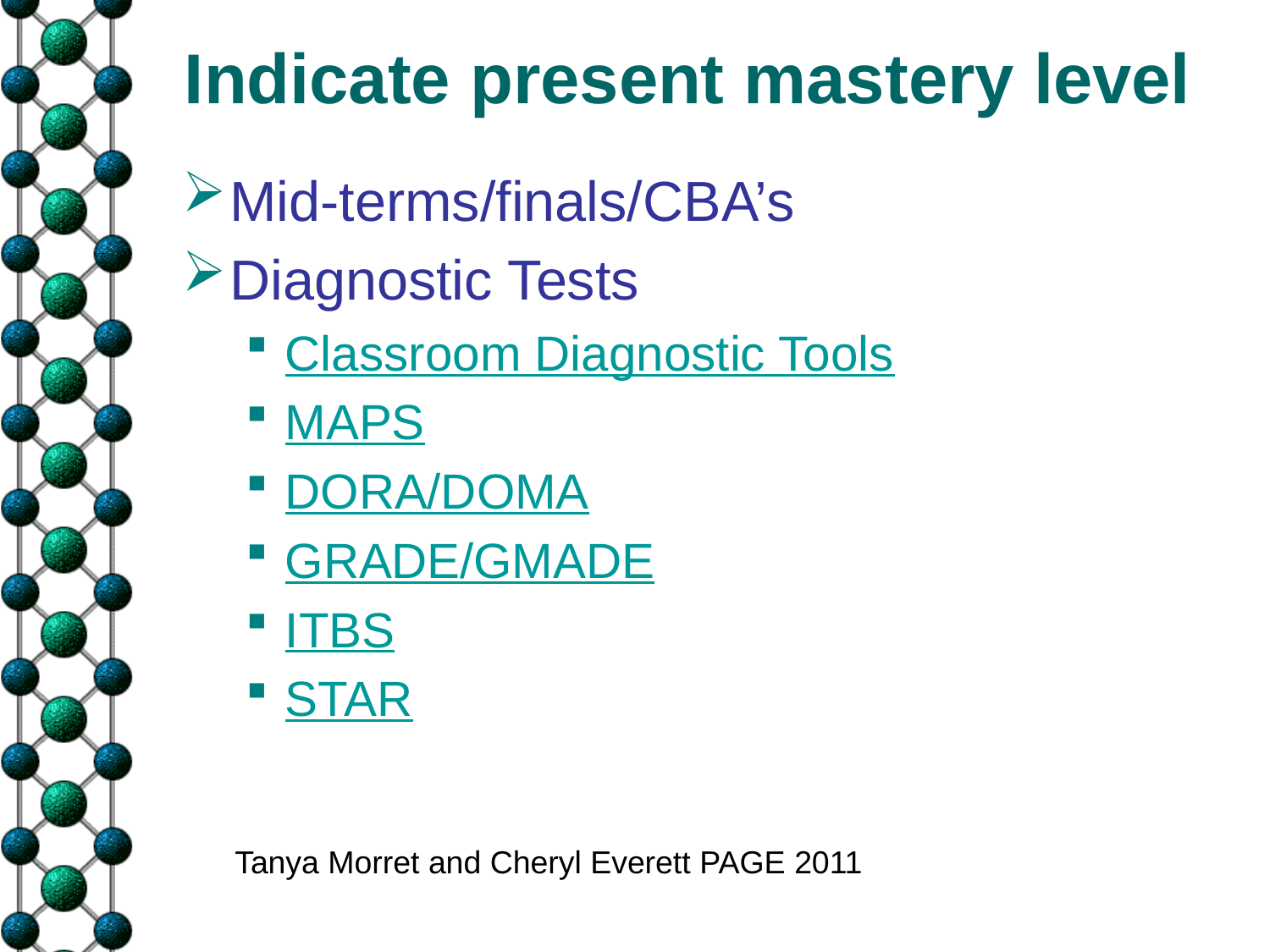

# Indicate present mastery level
Mid-terms/finals/CBA’s
Diagnostic Tests
Classroom Diagnostic Tools
MAPS
DORA/DOMA
GRADE/GMADE
ITBS
STAR

Tanya Morret and Cheryl Everett PAGE 2011